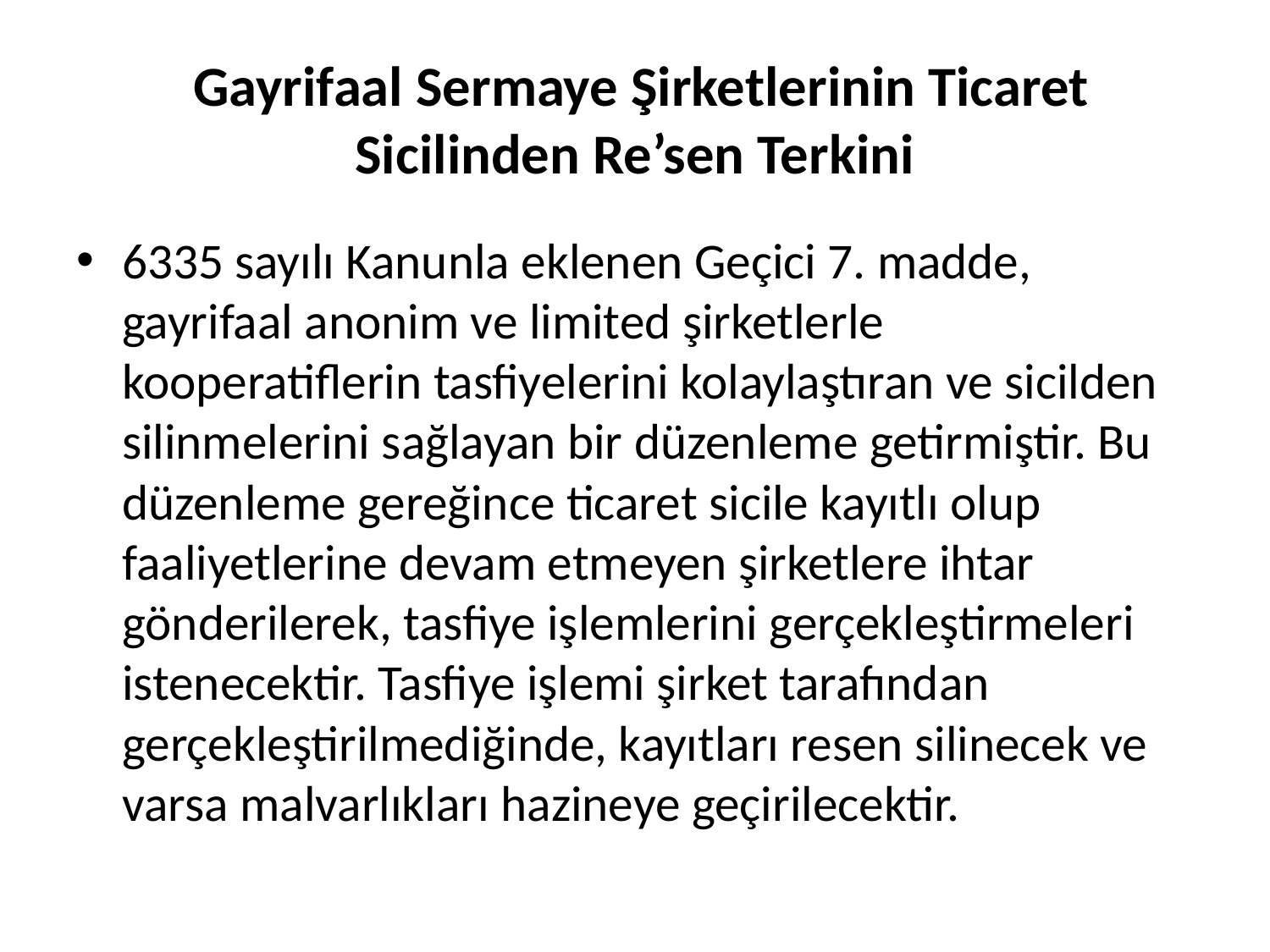

# Gayrifaal Sermaye Şirketlerinin Ticaret Sicilinden Re’sen Terkini
6335 sayılı Kanunla eklenen Geçici 7. madde, gayrifaal anonim ve limited şirketlerle kooperatiflerin tasfiyelerini kolaylaştıran ve sicilden silinmelerini sağlayan bir düzenleme getirmiştir. Bu düzenleme gereğince ticaret sicile kayıtlı olup faaliyetlerine devam etmeyen şirketlere ihtar gönderilerek, tasfiye işlemlerini gerçekleştirmeleri istenecektir. Tasfiye işlemi şirket tarafından gerçekleştirilmediğinde, kayıtları resen silinecek ve varsa malvarlıkları hazineye geçirilecektir.